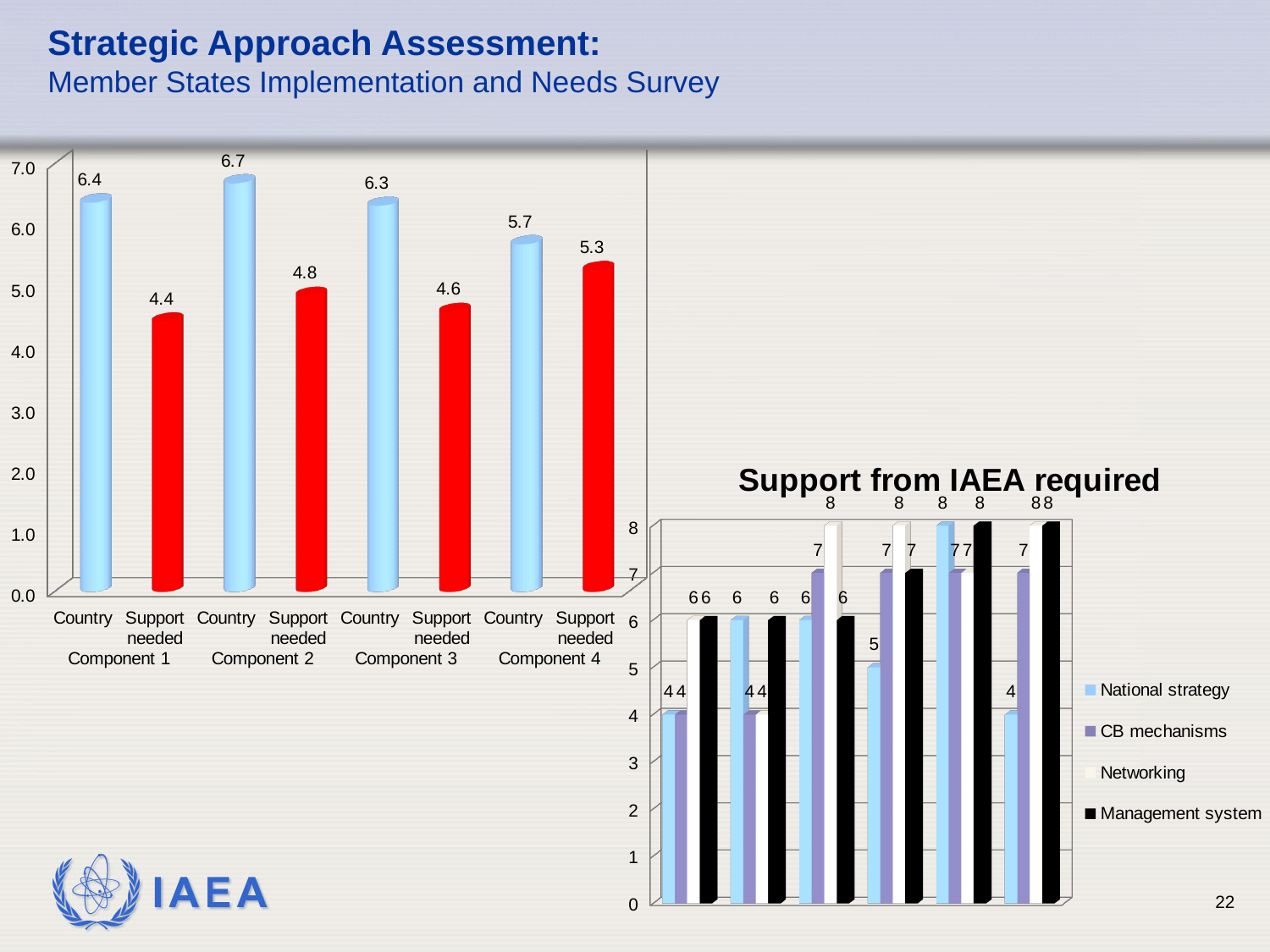

# Strategic Approach Assessment: Member States Implementation and Needs Survey

[unsupported chart]

[unsupported chart]

22